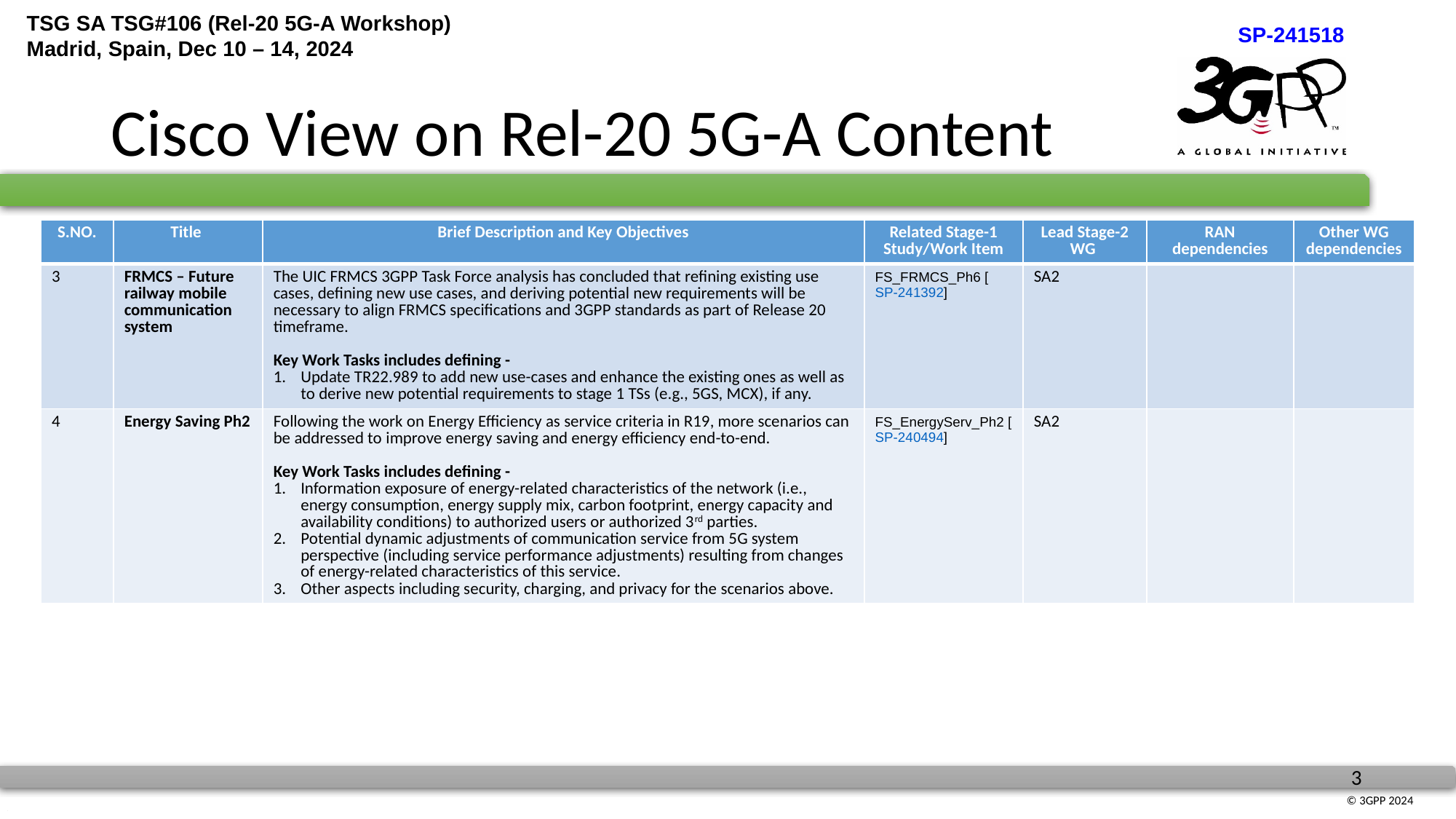

# Cisco View on Rel-20 5G-A Content
| S.NO. | Title | Brief Description and Key Objectives | Related Stage-1 Study/Work Item | Lead Stage-2 WG | RAN dependencies | Other WG dependencies |
| --- | --- | --- | --- | --- | --- | --- |
| 3 | FRMCS – Future railway mobile communication system | The UIC FRMCS 3GPP Task Force analysis has concluded that refining existing use cases, defining new use cases, and deriving potential new requirements will be necessary to align FRMCS specifications and 3GPP standards as part of Release 20 timeframe. Key Work Tasks includes defining -  Update TR22.989 to add new use-cases and enhance the existing ones as well as to derive new potential requirements to stage 1 TSs (e.g., 5GS, MCX), if any. | FS\_FRMCS\_Ph6 [SP-241392] | SA2 |  |  |
| 4 | Energy Saving Ph2 | Following the work on Energy Efficiency as service criteria in R19, more scenarios can be addressed to improve energy saving and energy efficiency end-to-end. Key Work Tasks includes defining -  Information exposure of energy-related characteristics of the network (i.e., energy consumption, energy supply mix, carbon footprint, energy capacity and availability conditions) to authorized users or authorized 3rd parties. Potential dynamic adjustments of communication service from 5G system perspective (including service performance adjustments) resulting from changes of energy-related characteristics of this service. Other aspects including security, charging, and privacy for the scenarios above. | FS\_EnergyServ\_Ph2 [SP-240494] | SA2 |  |  |